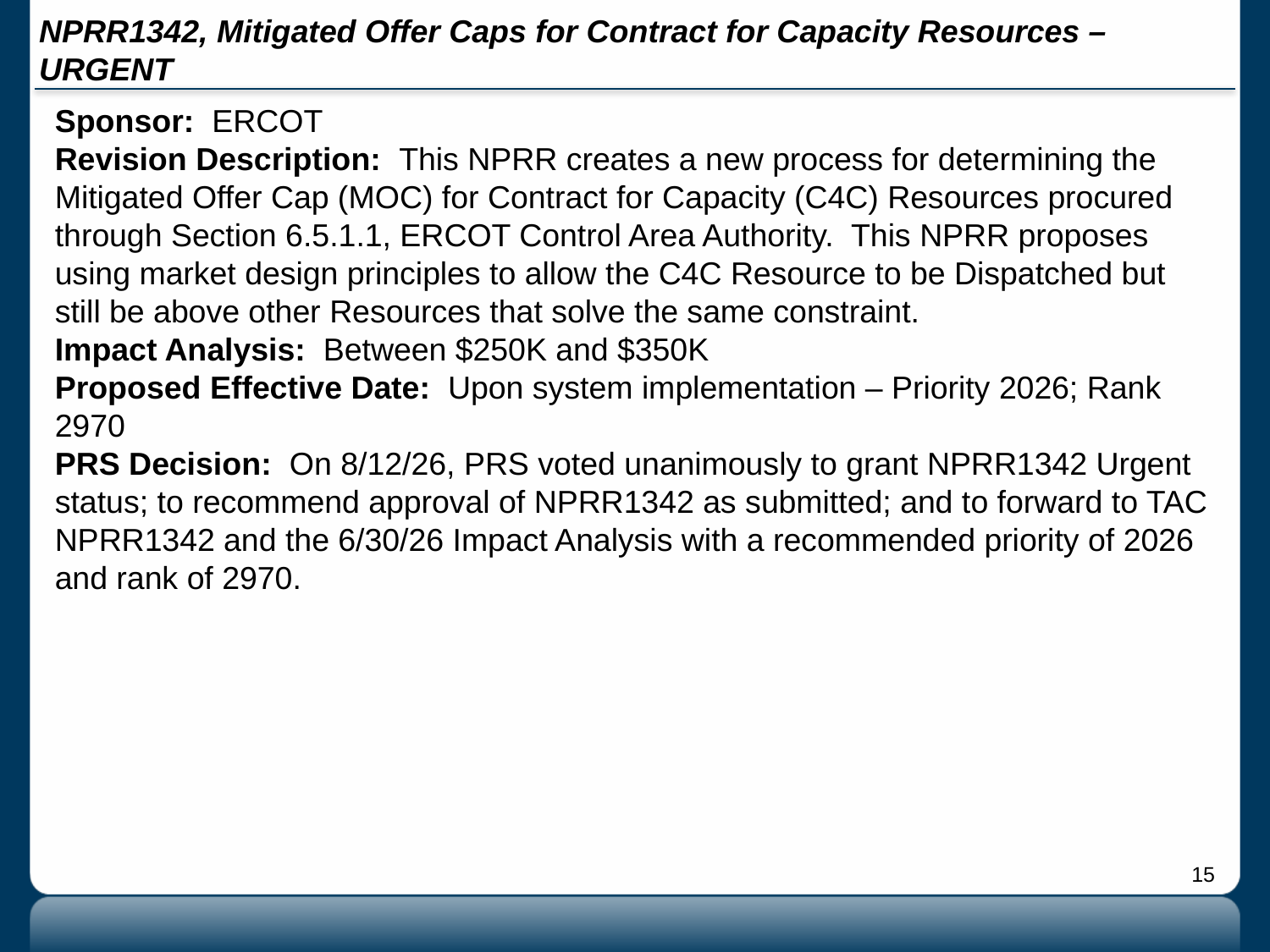

# NPRR1342, Mitigated Offer Caps for Contract for Capacity Resources – URGENT
Sponsor:  ERCOT
Revision Description:  This NPRR creates a new process for determining the Mitigated Offer Cap (MOC) for Contract for Capacity (C4C) Resources procured through Section 6.5.1.1, ERCOT Control Area Authority.  This NPRR proposes using market design principles to allow the C4C Resource to be Dispatched but still be above other Resources that solve the same constraint.
Impact Analysis:  Between $250K and $350K
Proposed Effective Date:  Upon system implementation – Priority 2026; Rank 2970
PRS Decision:  On 8/12/26, PRS voted unanimously to grant NPRR1342 Urgent status; to recommend approval of NPRR1342 as submitted; and to forward to TAC NPRR1342 and the 6/30/26 Impact Analysis with a recommended priority of 2026 and rank of 2970.